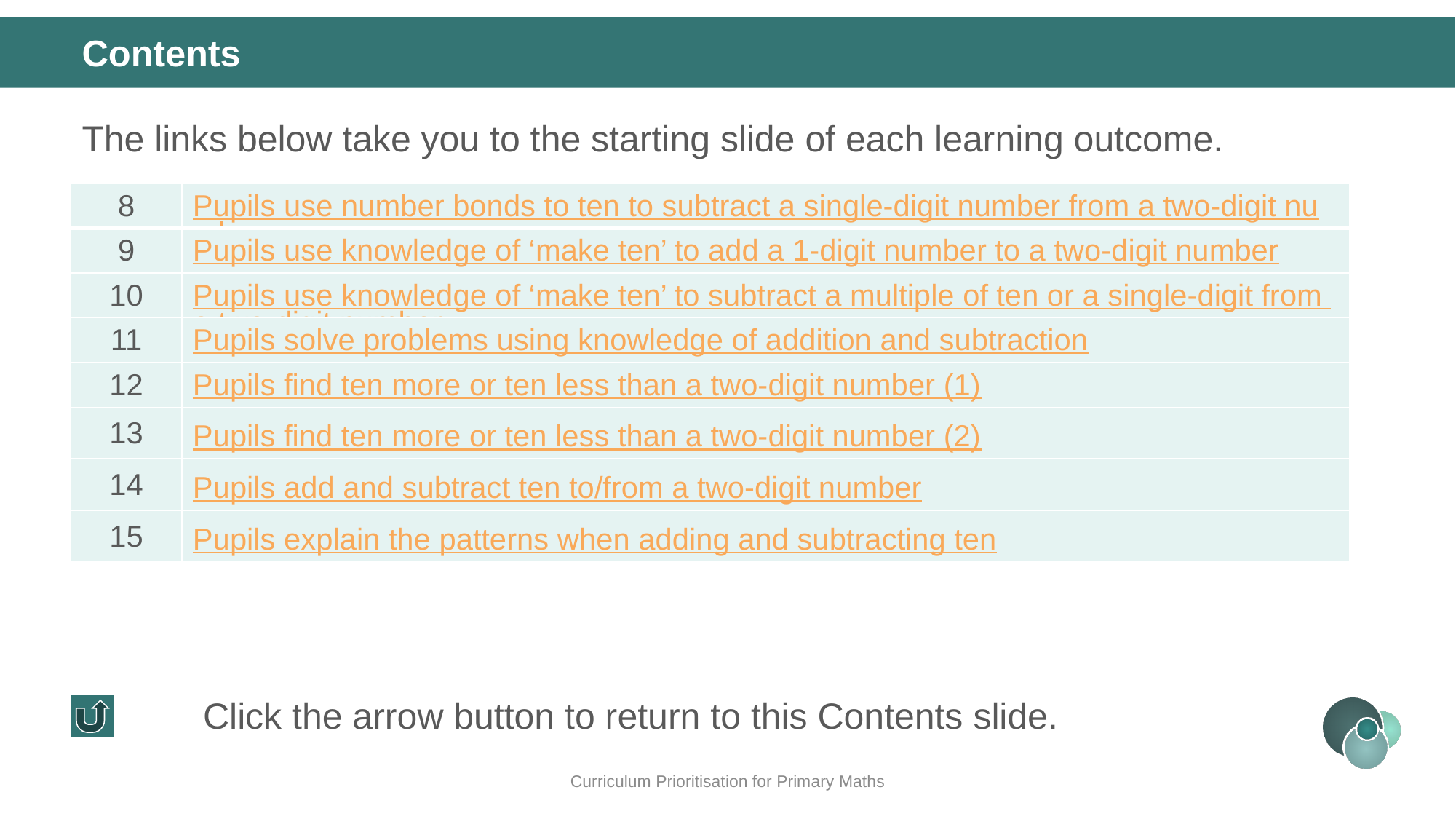

Contents
The links below take you to the starting slide of each learning outcome.
| 8 | Pupils use number bonds to ten to subtract a single-digit number from a two-digit number |
| --- | --- |
| 9 | Pupils use knowledge of ‘make ten’ to add a 1-digit number to a two-digit number |
| 10 | Pupils use knowledge of ‘make ten’ to subtract a multiple of ten or a single-digit from a two-digit number |
| 11 | Pupils solve problems using knowledge of addition and subtraction |
| 12 | Pupils find ten more or ten less than a two-digit number (1) |
| 13 | Pupils find ten more or ten less than a two-digit number (2) |
| 14 | Pupils add and subtract ten to/from a two-digit number |
| 15 | Pupils explain the patterns when adding and subtracting ten |
Click the arrow button to return to this Contents slide.

Curriculum Prioritisation for Primary Maths